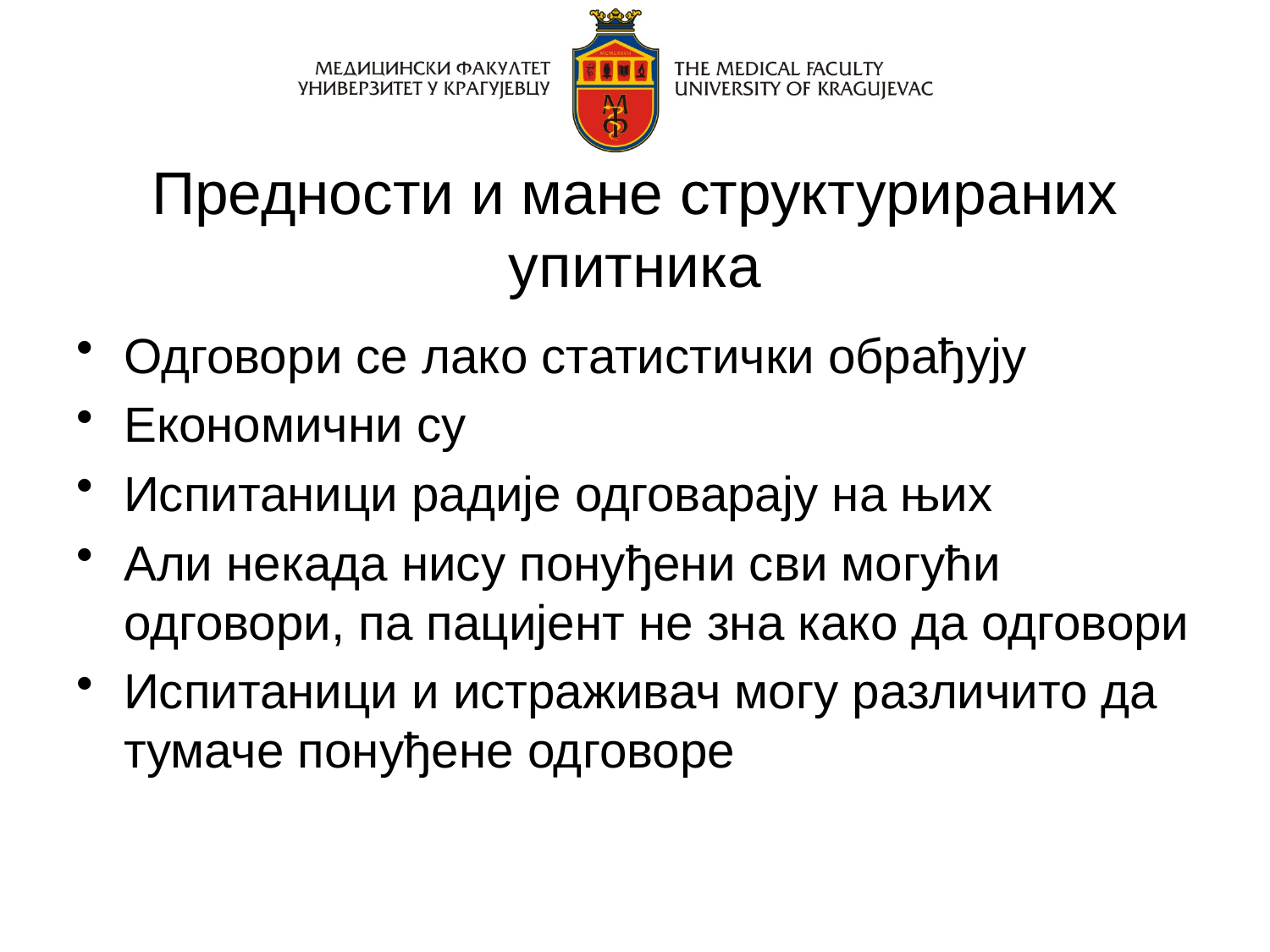

# Предности и мане структурираних упитника
Одговори се лако статистички обрађују
Економични су
Испитаници радије одговарају на њих
Али некада нису понуђени сви могући одговори, па пацијент не зна како да одговори
Испитаници и истраживач могу различито да тумаче понуђене одговоре